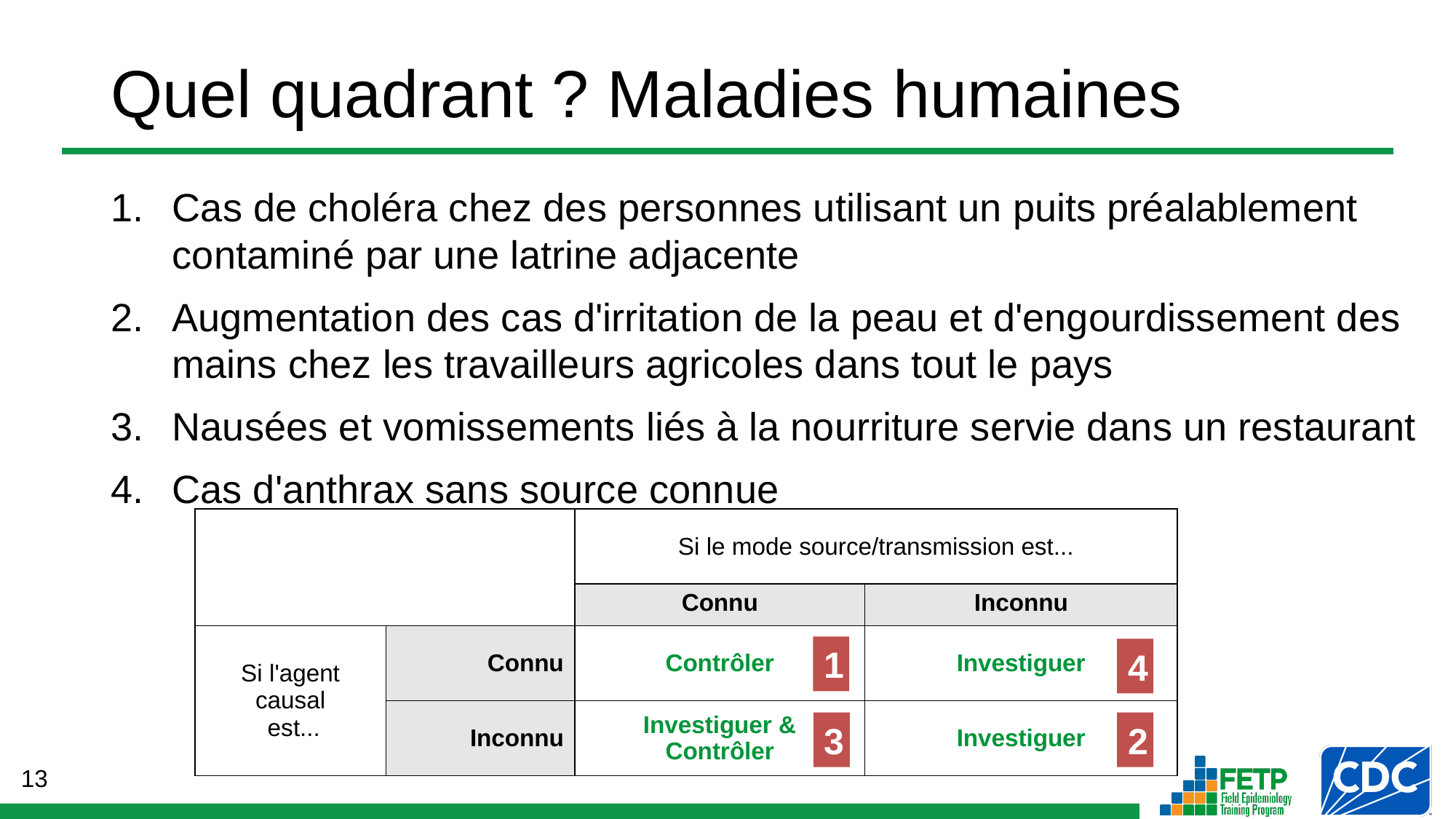

Quel quadrant ? Maladies humaines
Cas de choléra chez des personnes utilisant un puits préalablement contaminé par une latrine adjacente
Augmentation des cas d'irritation de la peau et d'engourdissement des mains chez les travailleurs agricoles dans tout le pays
Nausées et vomissements liés à la nourriture servie dans un restaurant
Cas d'anthrax sans source connue
|  |  | Si le mode source/transmission est... |  |
| --- | --- | --- | --- |
|  |  | Connu | Inconnu |
| Si l'agent causal est... | Connu | Contrôler | Investiguer |
|  | Inconnu | Investiguer & Contrôler | Investiguer |
1
4
3
2